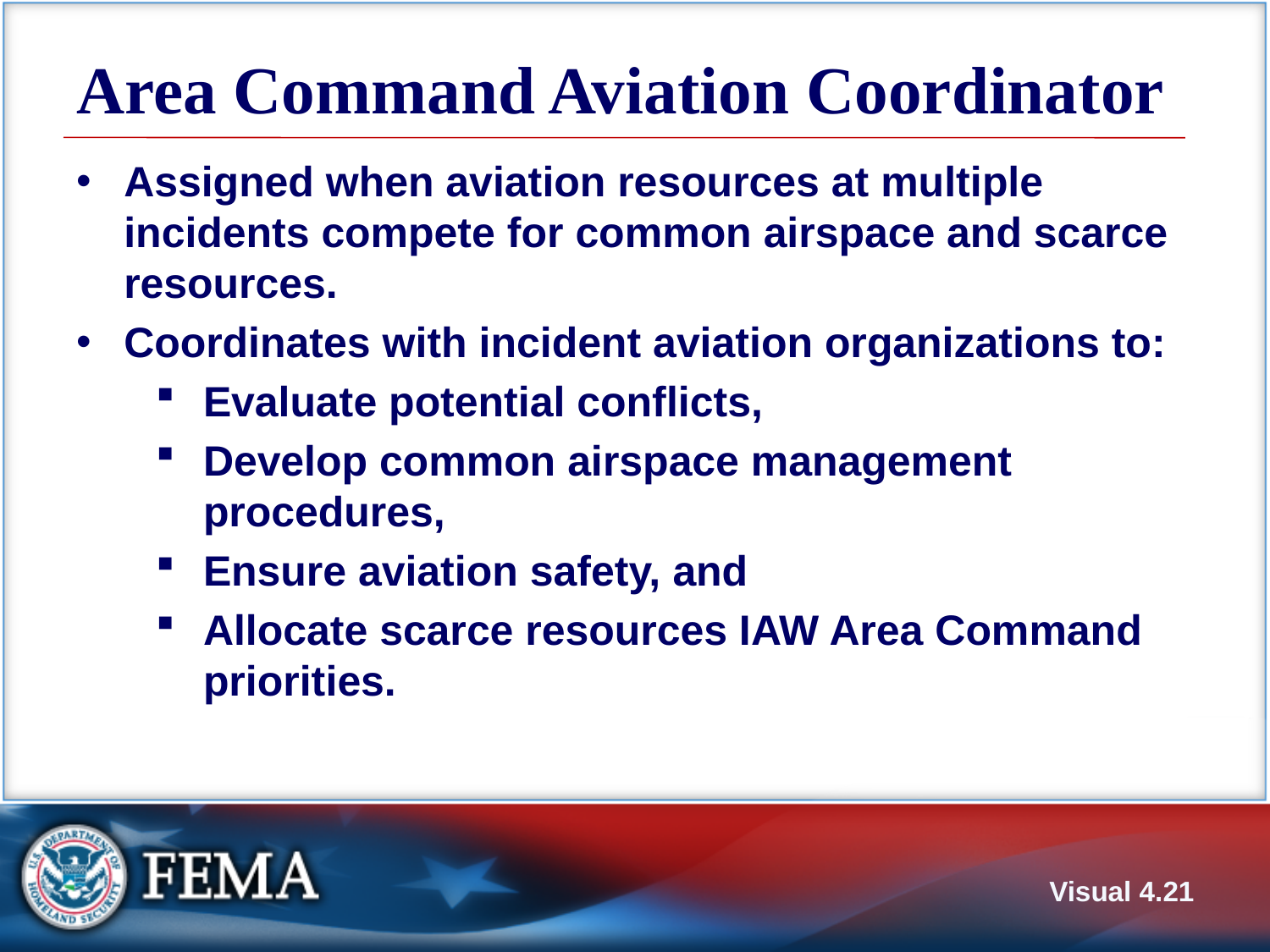

# Area Command Aviation Coordinator
Assigned when aviation resources at multiple incidents compete for common airspace and scarce resources.
Coordinates with incident aviation organizations to:
Evaluate potential conflicts,
Develop common airspace management procedures,
Ensure aviation safety, and
Allocate scarce resources IAW Area Command priorities.
Visual 4.21